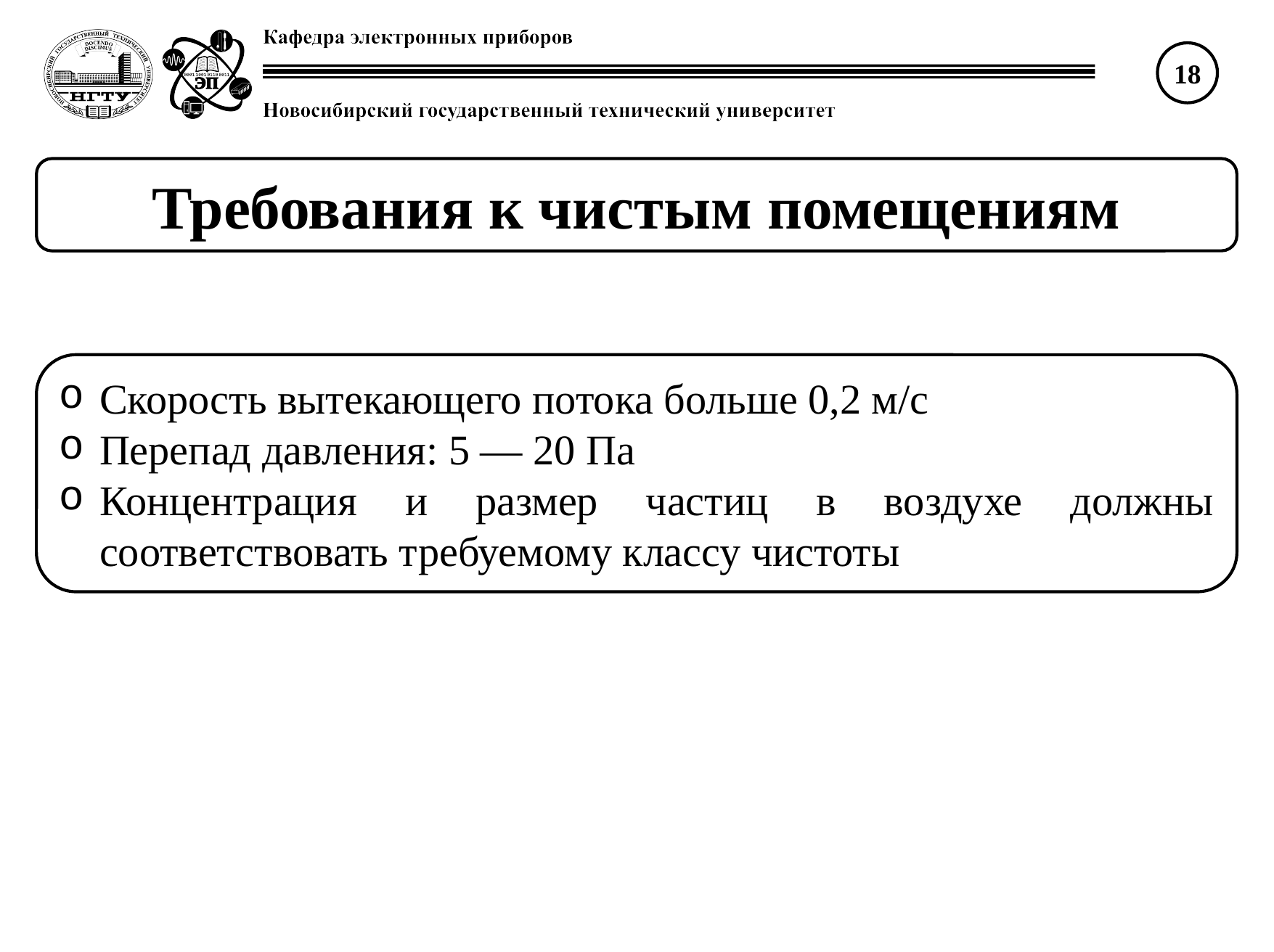

18
Требования к чистым помещениям
Скорость вытекающего потока больше 0,2 м/с
Перепад давления: 5 — 20 Па
Концентрация и размер частиц в воздухе должны соответствовать требуемому классу чистоты